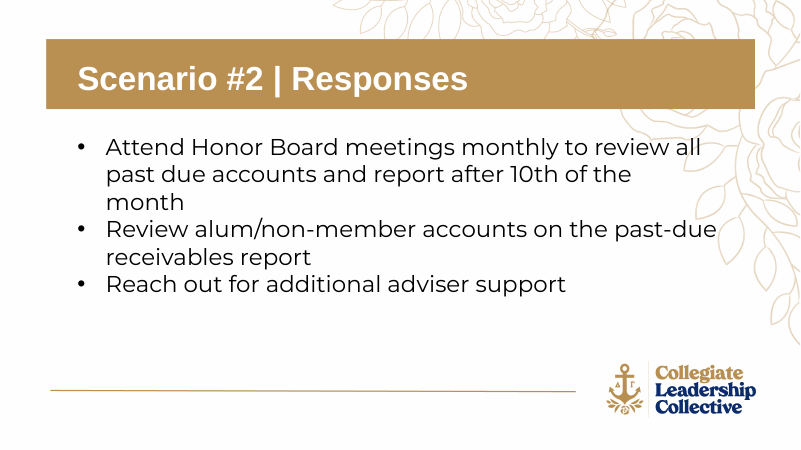

Scenario #2 | Responses
Attend Honor Board meetings monthly to review all past due accounts and report after 10th of the month
Review alum/non-member accounts on the past-due receivables report
Reach out for additional adviser support